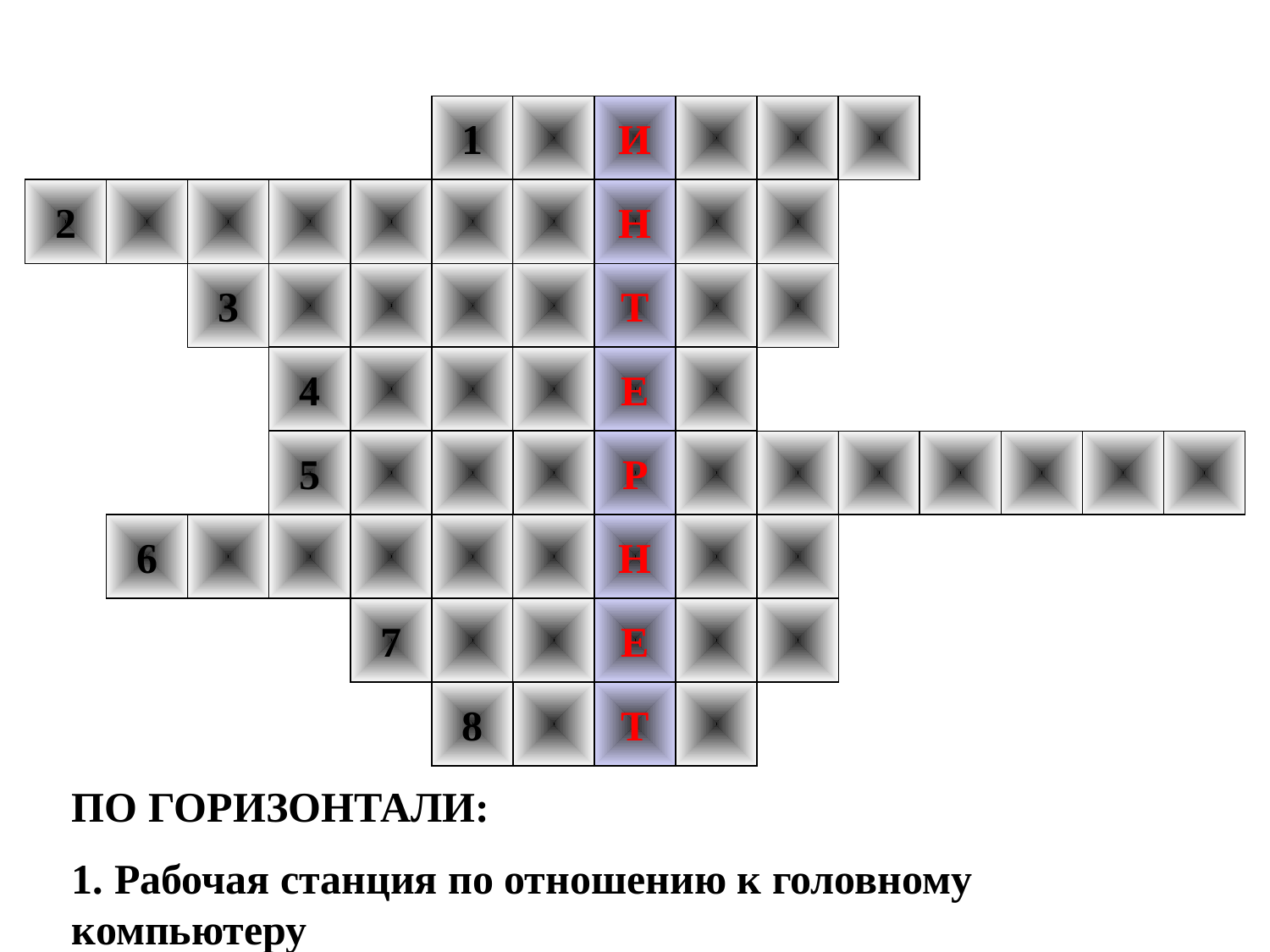

1

И

2

Н

3

Т

4

Е

5

Р

6

Н

7

Е

8

Т

ПО ГОРИЗОНТАЛИ:
1. Рабочая станция по отношению к головному компьютеру